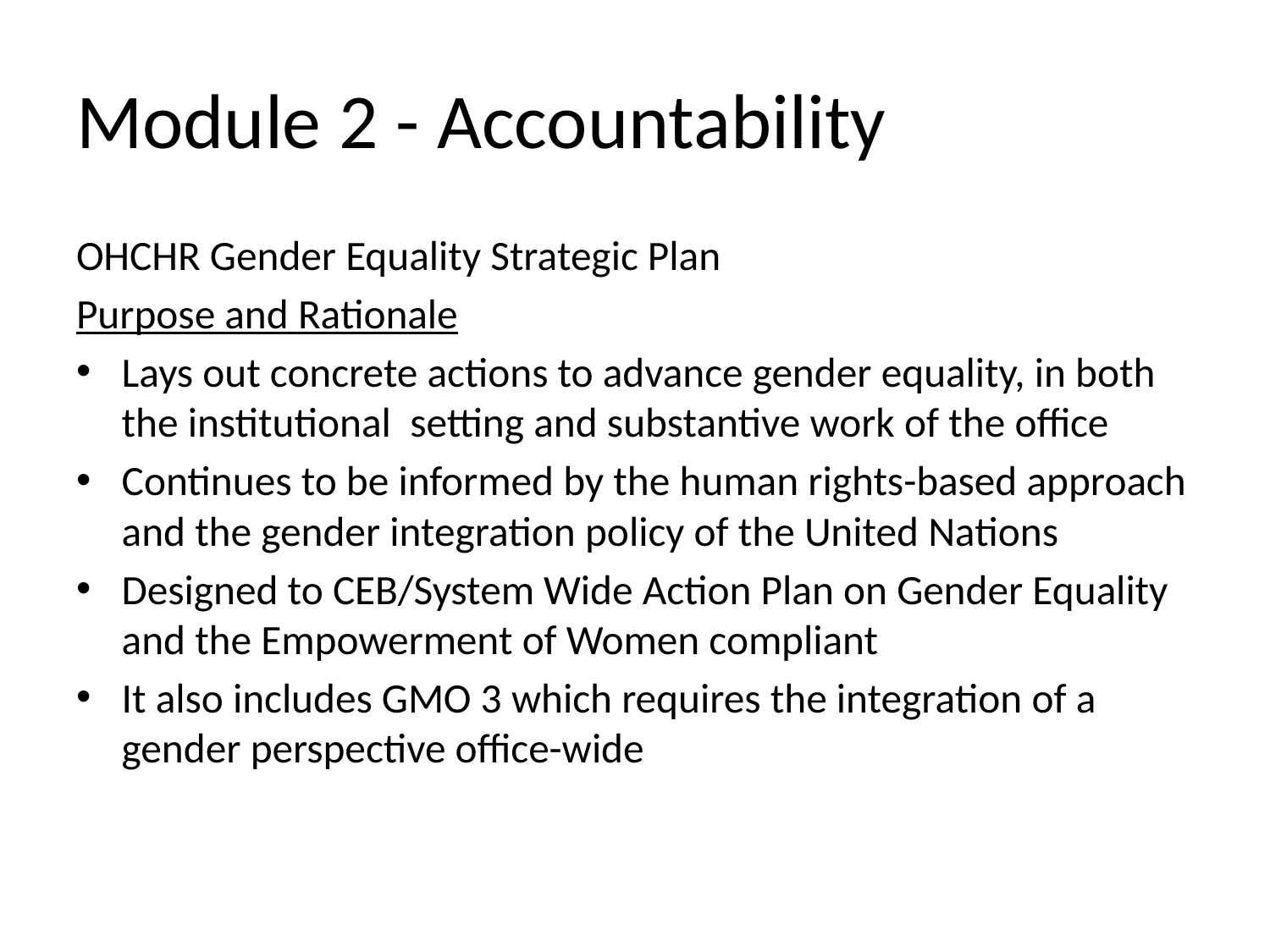

# Module 2 - Accountability
OHCHR Gender Equality Strategic Plan
Purpose and Rationale
Lays out concrete actions to advance gender equality, in both the institutional  setting and substantive work of the office
Continues to be informed by the human rights-based approach and the gender integration policy of the United Nations
Designed to CEB/System Wide Action Plan on Gender Equality and the Empowerment of Women compliant
It also includes GMO 3 which requires the integration of a gender perspective office-wide